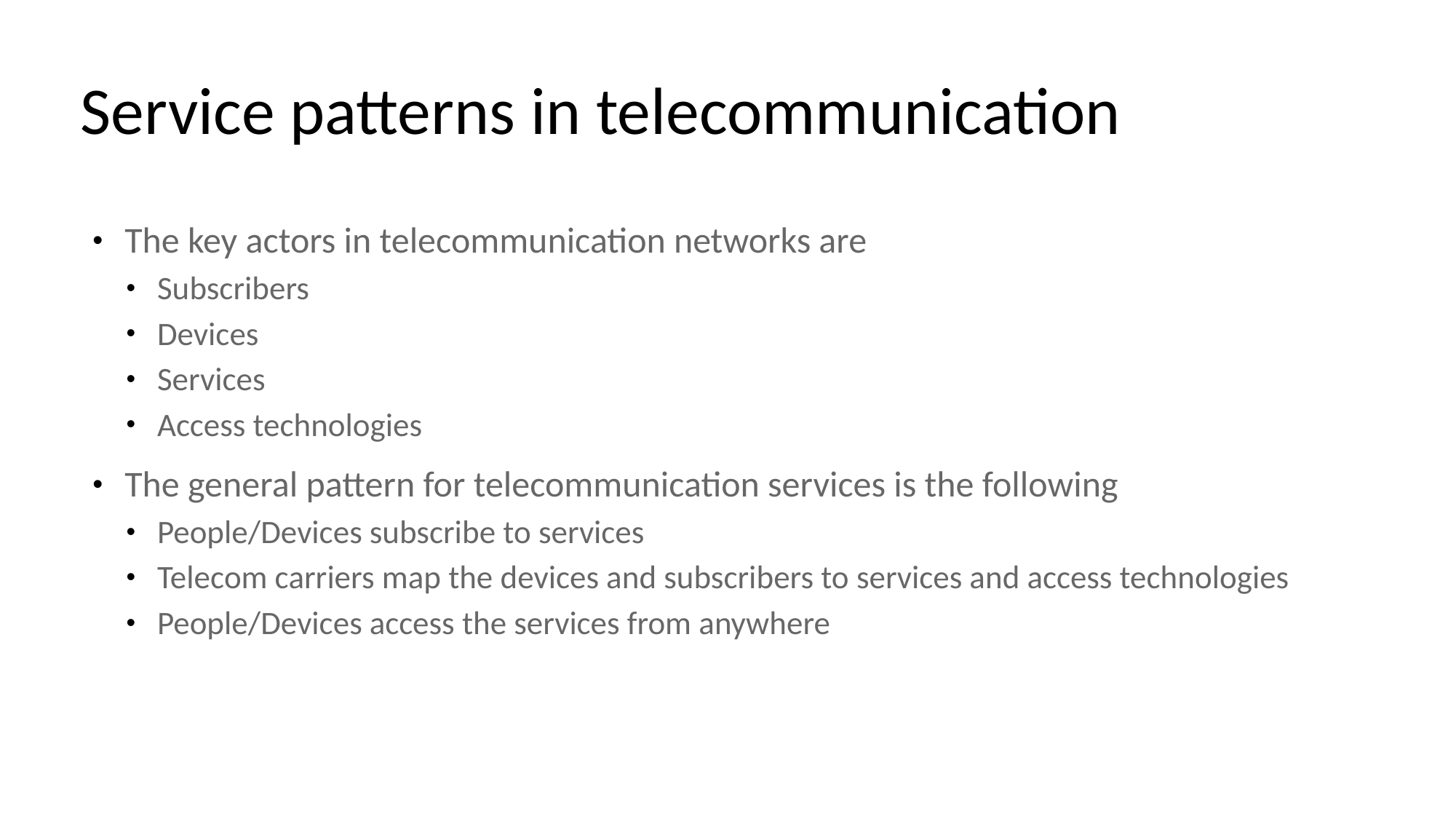

# Service patterns in telecommunication
The key actors in telecommunication networks are
Subscribers
Devices
Services
Access technologies
The general pattern for telecommunication services is the following
People/Devices subscribe to services
Telecom carriers map the devices and subscribers to services and access technologies
People/Devices access the services from anywhere